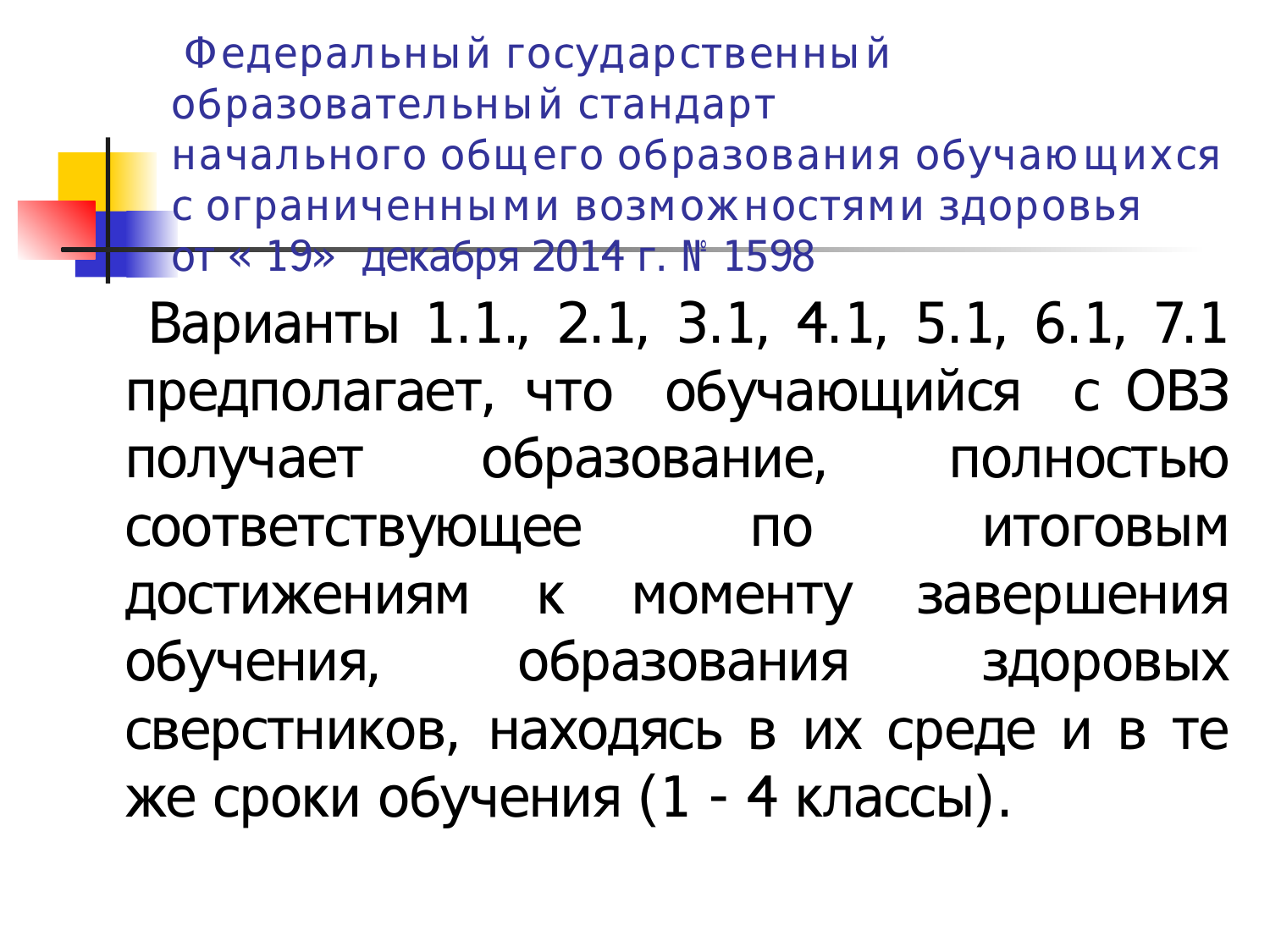

# Федеральный государственный образовательный стандарт начального общего образования обучающихся с ограниченными возможностями здоровья от « 19»  декабря 2014 г. № 1598
   Варианты 1.1., 2.1, 3.1, 4.1, 5.1, 6.1, 7.1 предполагает, что  обучающийся  с ОВЗ получает образование, полностью соответствующее по итоговым достижениям к моменту завершения обучения, образования здоровых сверстников, находясь в их среде и в те же сроки обучения (1 - 4 классы).